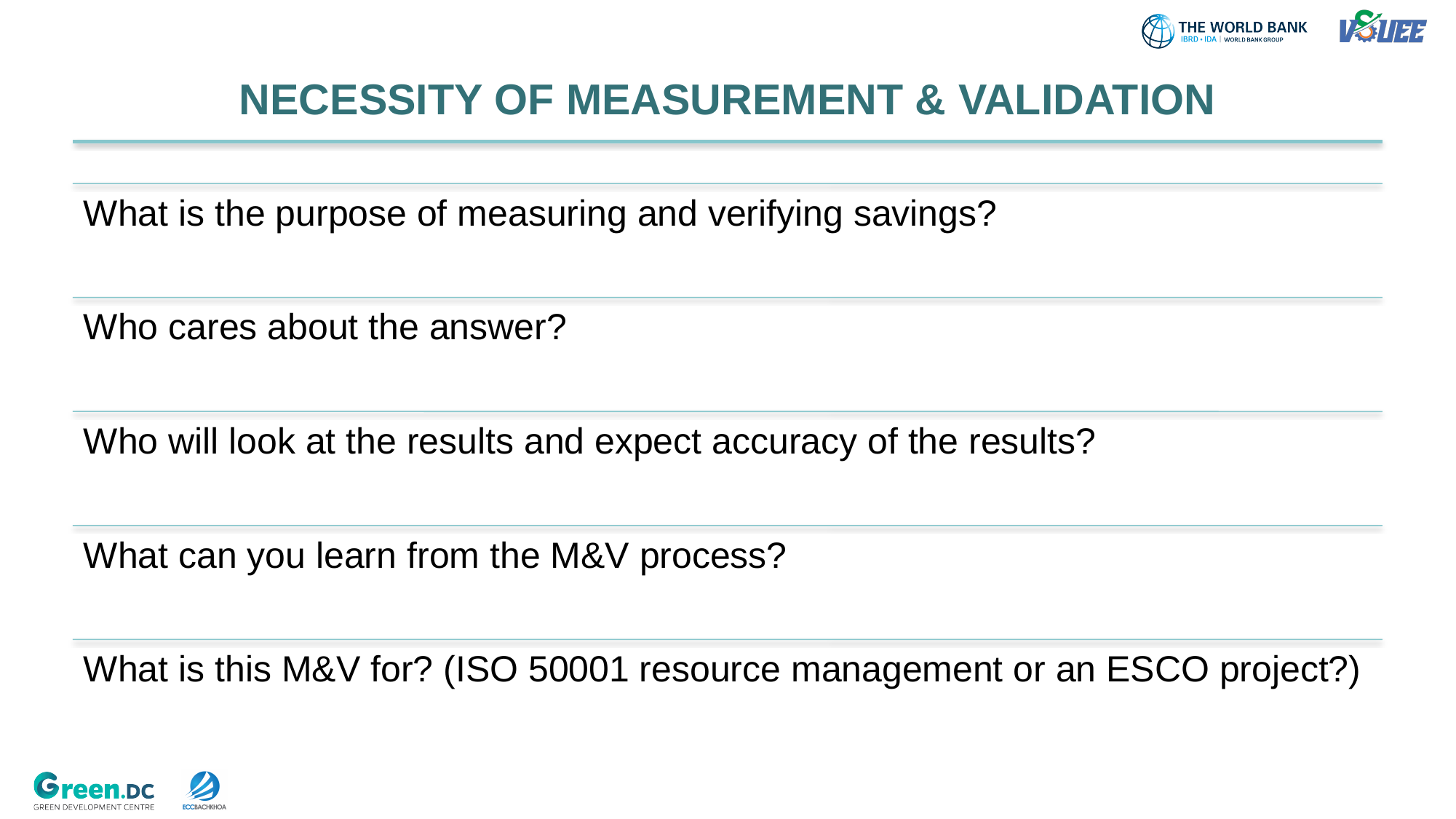

# NECESSITY OF MEASUREMENT & VALIDATION
What is the purpose of measuring and verifying savings?
Who cares about the answer?
Who will look at the results and expect accuracy of the results?
What can you learn from the M&V process?
What is this M&V for? (ISO 50001 resource management or an ESCO project?)